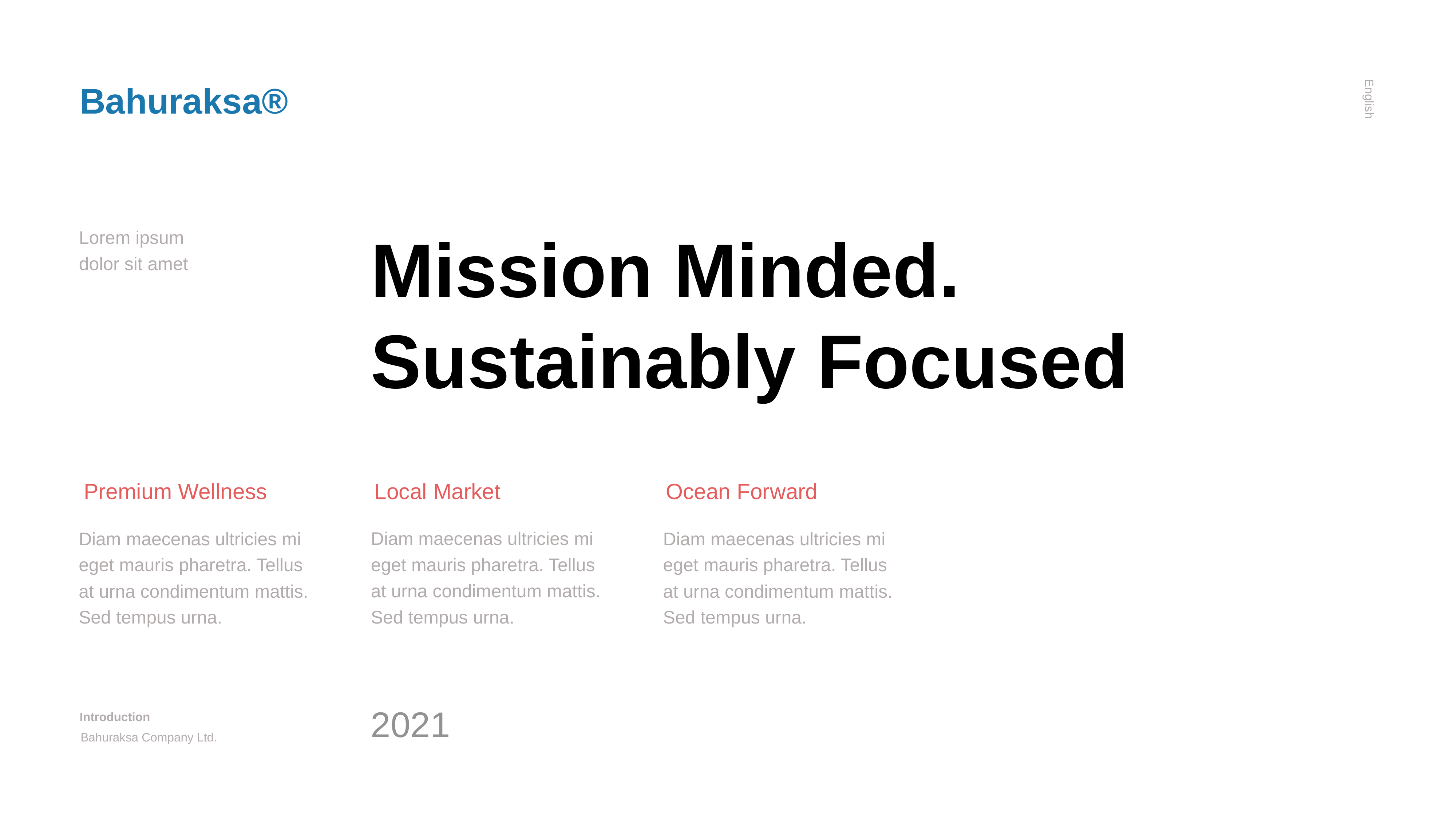

Bahuraksa®
English
Lorem ipsum dolor sit amet
Mission Minded. Sustainably Focused
Local Market

Premium Wellness
Ocean Forward
Diam maecenas ultricies mi eget mauris pharetra. Tellus at urna condimentum mattis. Sed tempus urna.
Diam maecenas ultricies mi eget mauris pharetra. Tellus at urna condimentum mattis. Sed tempus urna.
Diam maecenas ultricies mi eget mauris pharetra. Tellus at urna condimentum mattis. Sed tempus urna.
2021
Introduction
Bahuraksa Company Ltd.